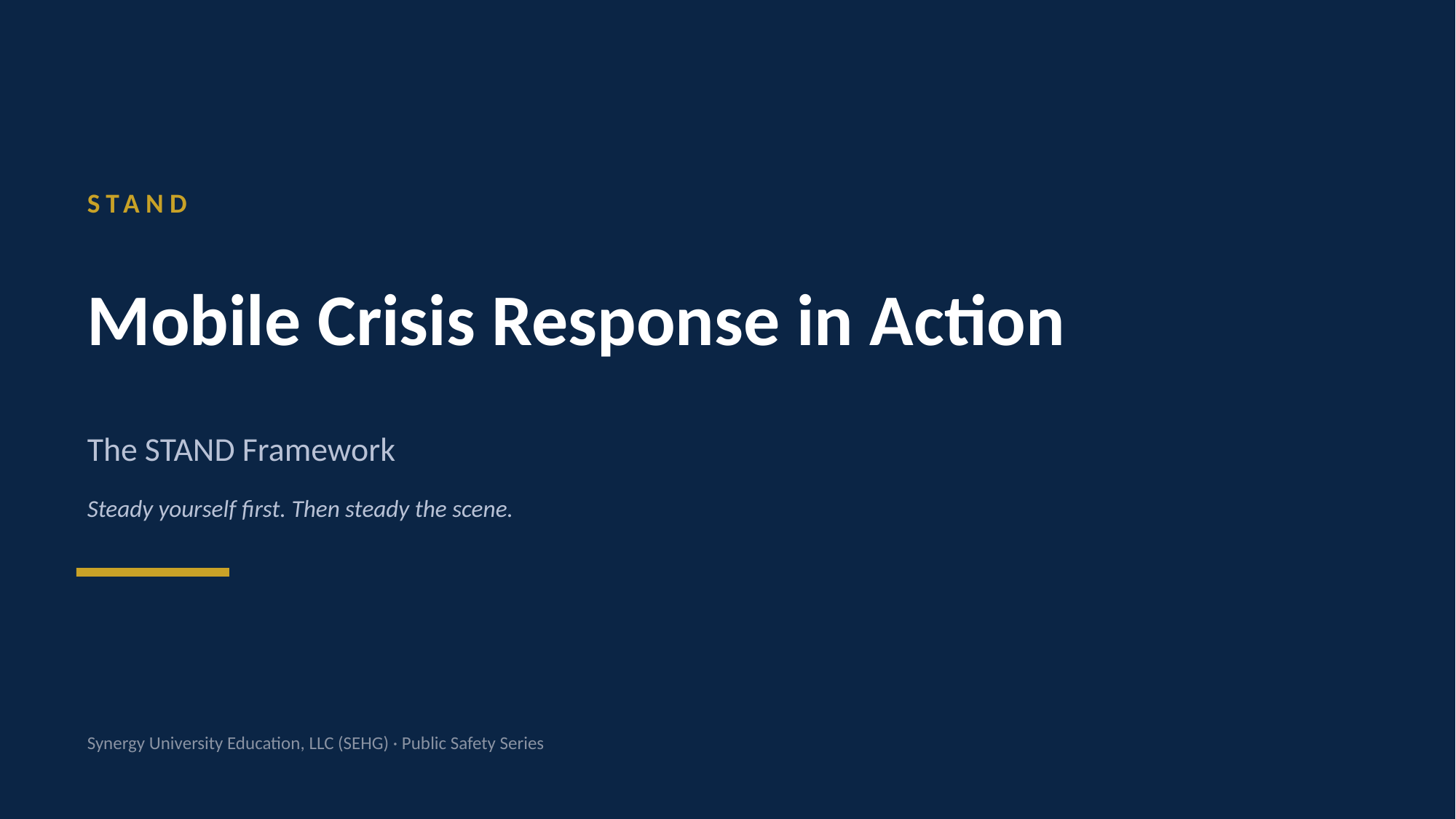

STAND
Mobile Crisis Response in Action
The STAND Framework
Steady yourself first. Then steady the scene.

Synergy University Education, LLC (SEHG) · Public Safety Series